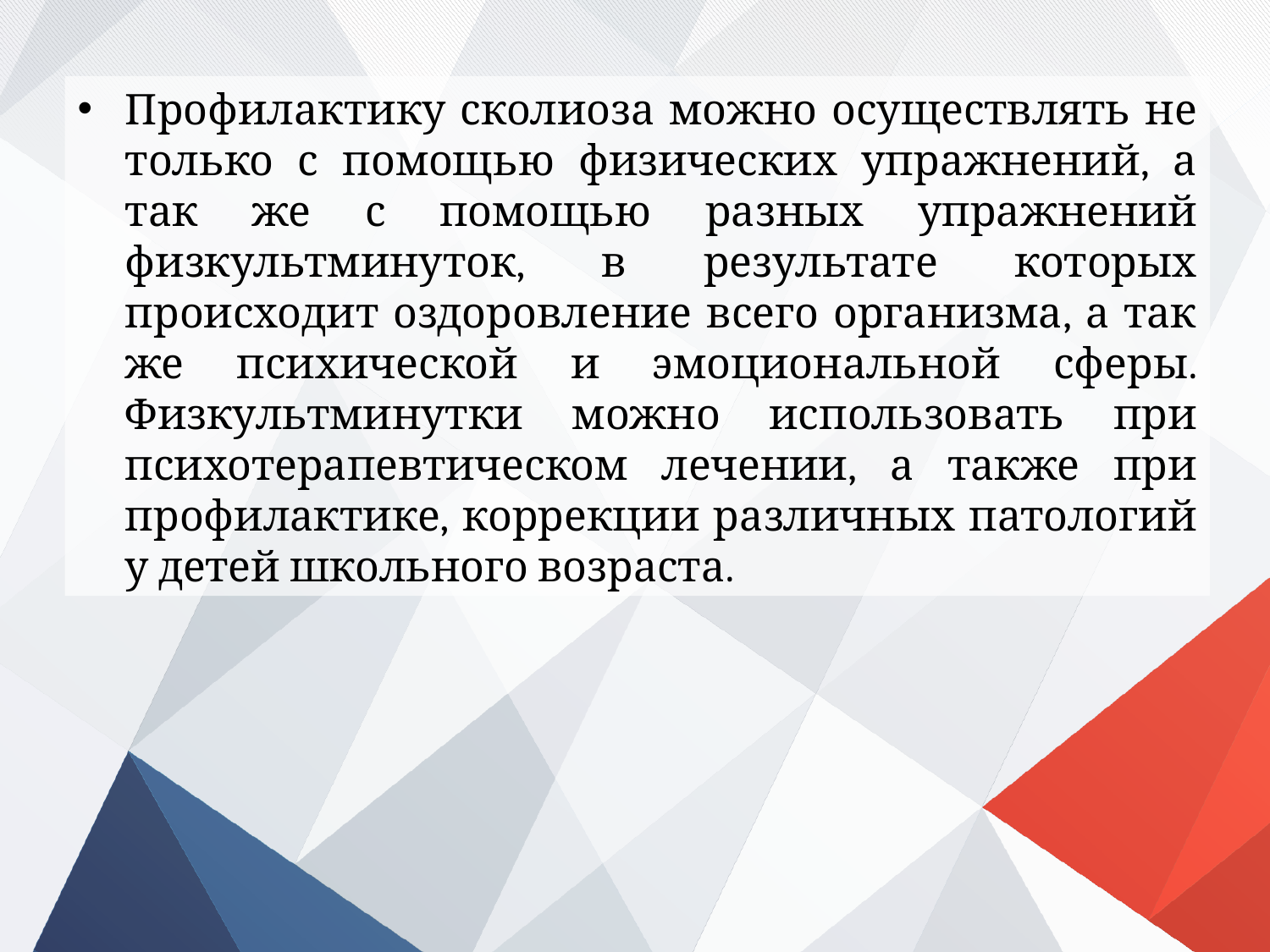

Профилактику сколиоза можно осуществлять не только с помощью физических упражнений, а так же с помощью разных упражнений физкультминуток, в результате которых происходит оздоровление всего организма, а так же психической и эмоциональной сферы. Физкультминутки можно использовать при психотерапевтическом лечении, а также при профилактике, коррекции различных патологий у детей школьного возраста.